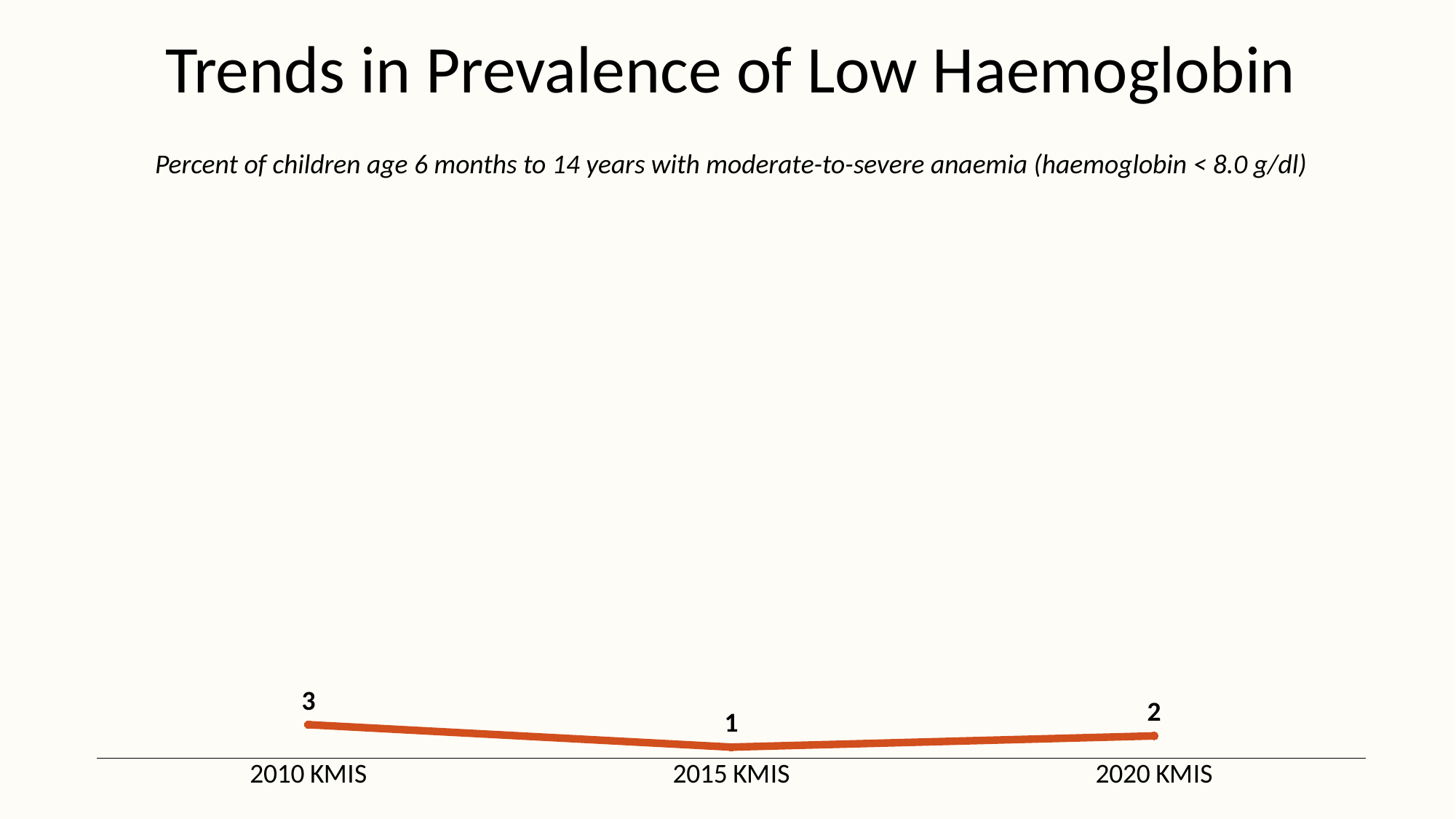

# Trends in Prevalence of Low Haemoglobin
Percent of children age 6 months to 14 years with moderate-to-severe anaemia (haemoglobin < 8.0 g/dl)

### Chart

| Category | Series 1 |
|---|---|
| 2010 KMIS | 3.0 |
| 2015 KMIS | 1.0 |
| 2020 KMIS | 2.0 |